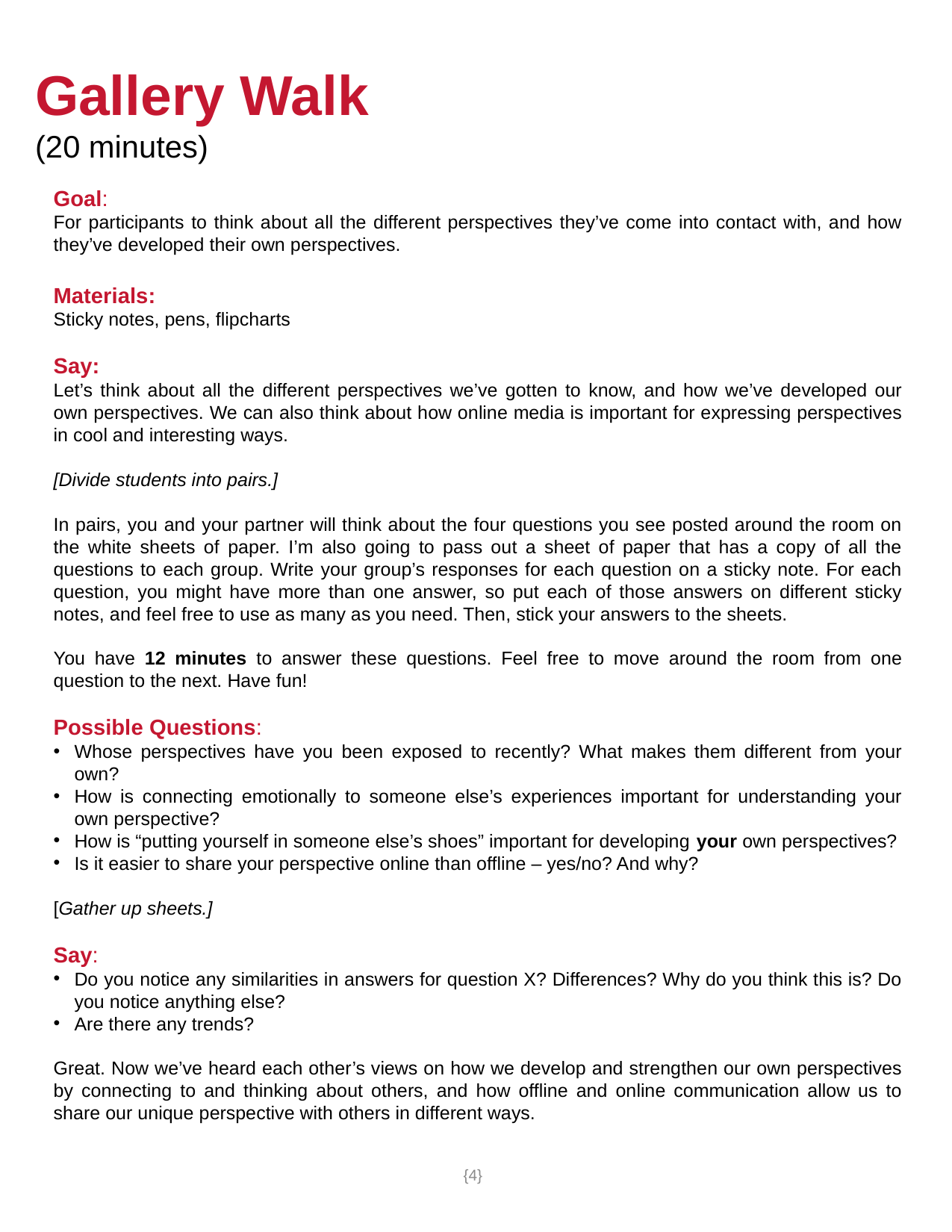

Gallery Walk
(20 minutes)
Goal:
For participants to think about all the different perspectives they’ve come into contact with, and how they’ve developed their own perspectives.

Materials:
Sticky notes, pens, flipcharts

Say:
Let’s think about all the different perspectives we’ve gotten to know, and how we’ve developed our own perspectives. We can also think about how online media is important for expressing perspectives in cool and interesting ways.

[Divide students into pairs.]

In pairs, you and your partner will think about the four questions you see posted around the room on the white sheets of paper. I’m also going to pass out a sheet of paper that has a copy of all the questions to each group. Write your group’s responses for each question on a sticky note. For each question, you might have more than one answer, so put each of those answers on different sticky notes, and feel free to use as many as you need. Then, stick your answers to the sheets.

You have 12 minutes to answer these questions. Feel free to move around the room from one question to the next. Have fun!

Possible Questions:
Whose perspectives have you been exposed to recently? What makes them different from your own?
How is connecting emotionally to someone else’s experiences important for understanding your own perspective?
How is “putting yourself in someone else’s shoes” important for developing your own perspectives?
Is it easier to share your perspective online than offline – yes/no? And why?

[Gather up sheets.]

Say:
Do you notice any similarities in answers for question X? Differences? Why do you think this is? Do you notice anything else?
Are there any trends?

Great. Now we’ve heard each other’s views on how we develop and strengthen our own perspectives by connecting to and thinking about others, and how offline and online communication allow us to share our unique perspective with others in different ways.
{4}